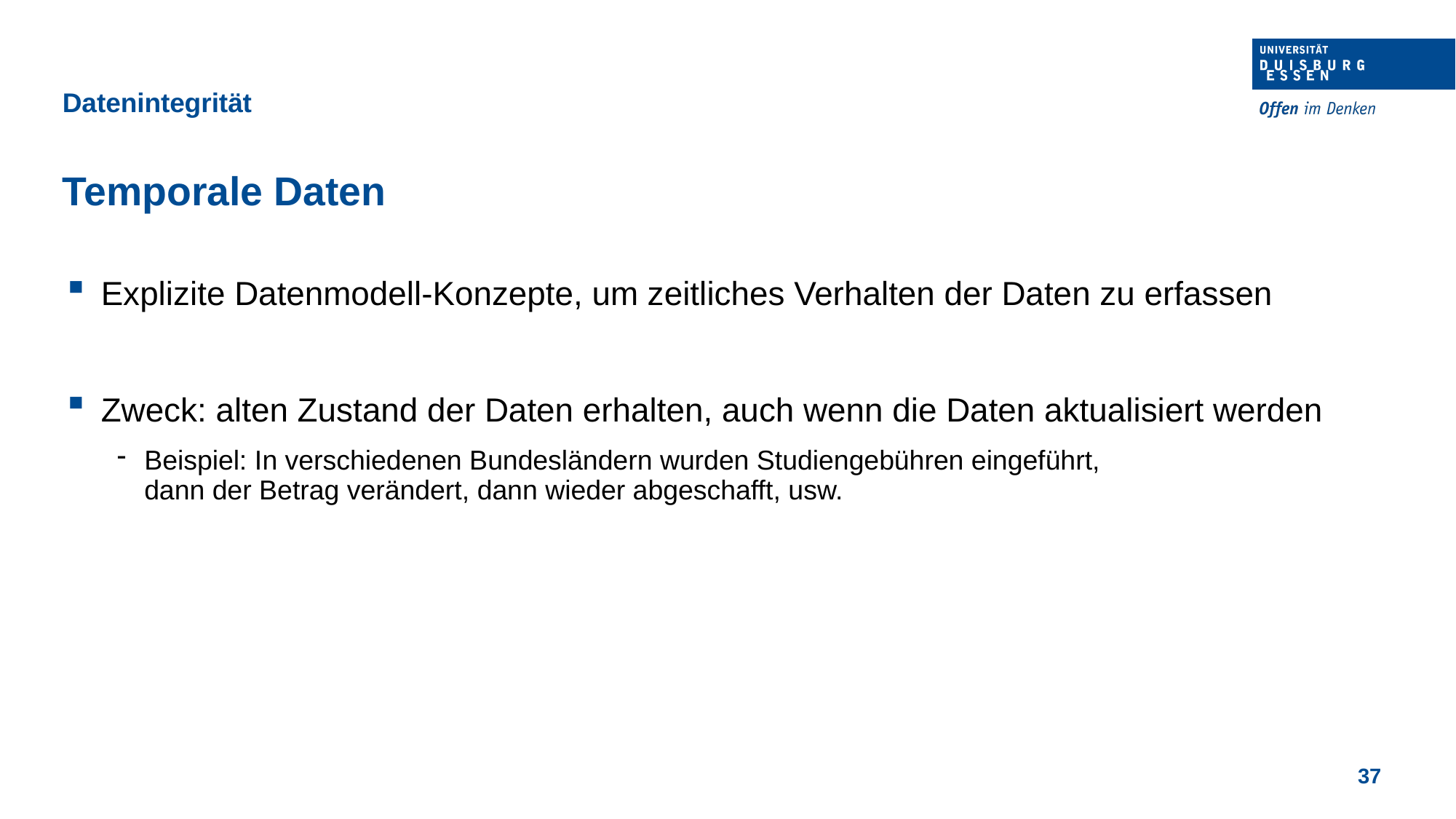

Datenintegrität
Temporale Daten
Explizite Datenmodell-Konzepte, um zeitliches Verhalten der Daten zu erfassen

Zweck: alten Zustand der Daten erhalten, auch wenn die Daten aktualisiert werden
Beispiel: In verschiedenen Bundesländern wurden Studiengebühren eingeführt,
dann der Betrag verändert, dann wieder abgeschafft, usw.
37